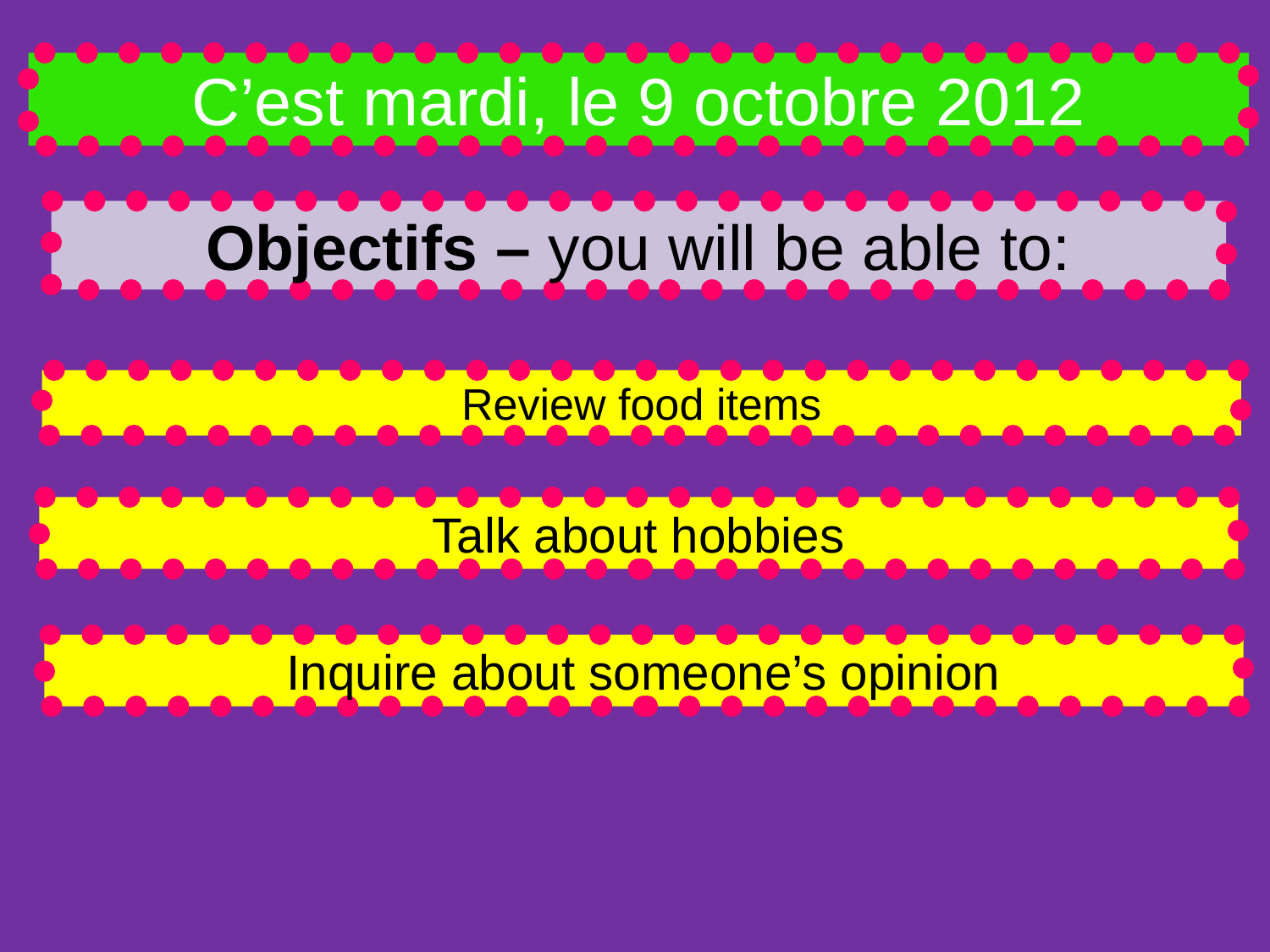

C’est mardi, le 9 octobre 2012
Objectifs – you will be able to:
Review food items
Talk about hobbies
Inquire about someone’s opinion